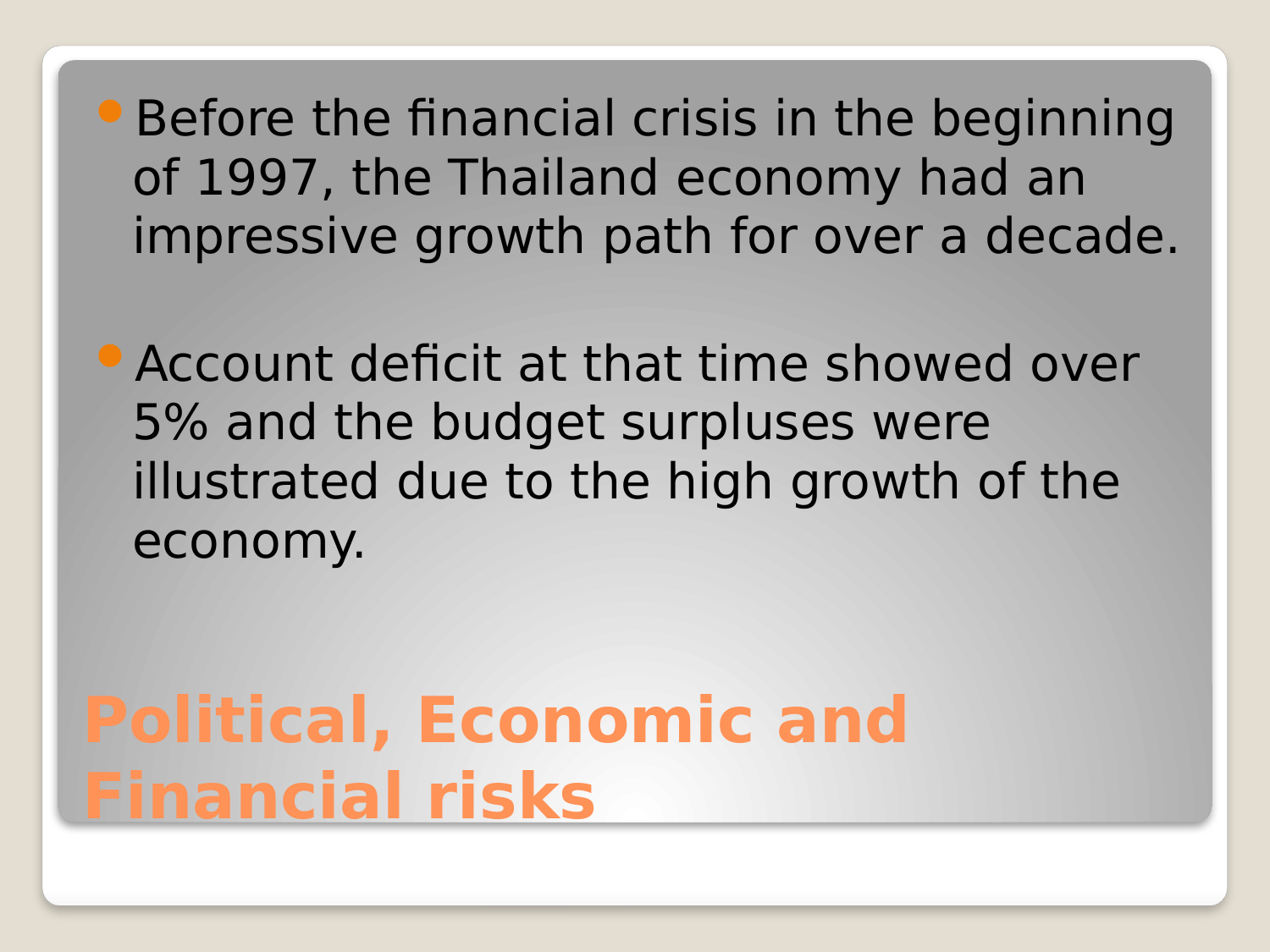

Before the financial crisis in the beginning of 1997, the Thailand economy had an impressive growth path for over a decade.

Account deficit at that time showed over 5% and the budget surpluses were illustrated due to the high growth of the economy.
# Political, Economic and Financial risks